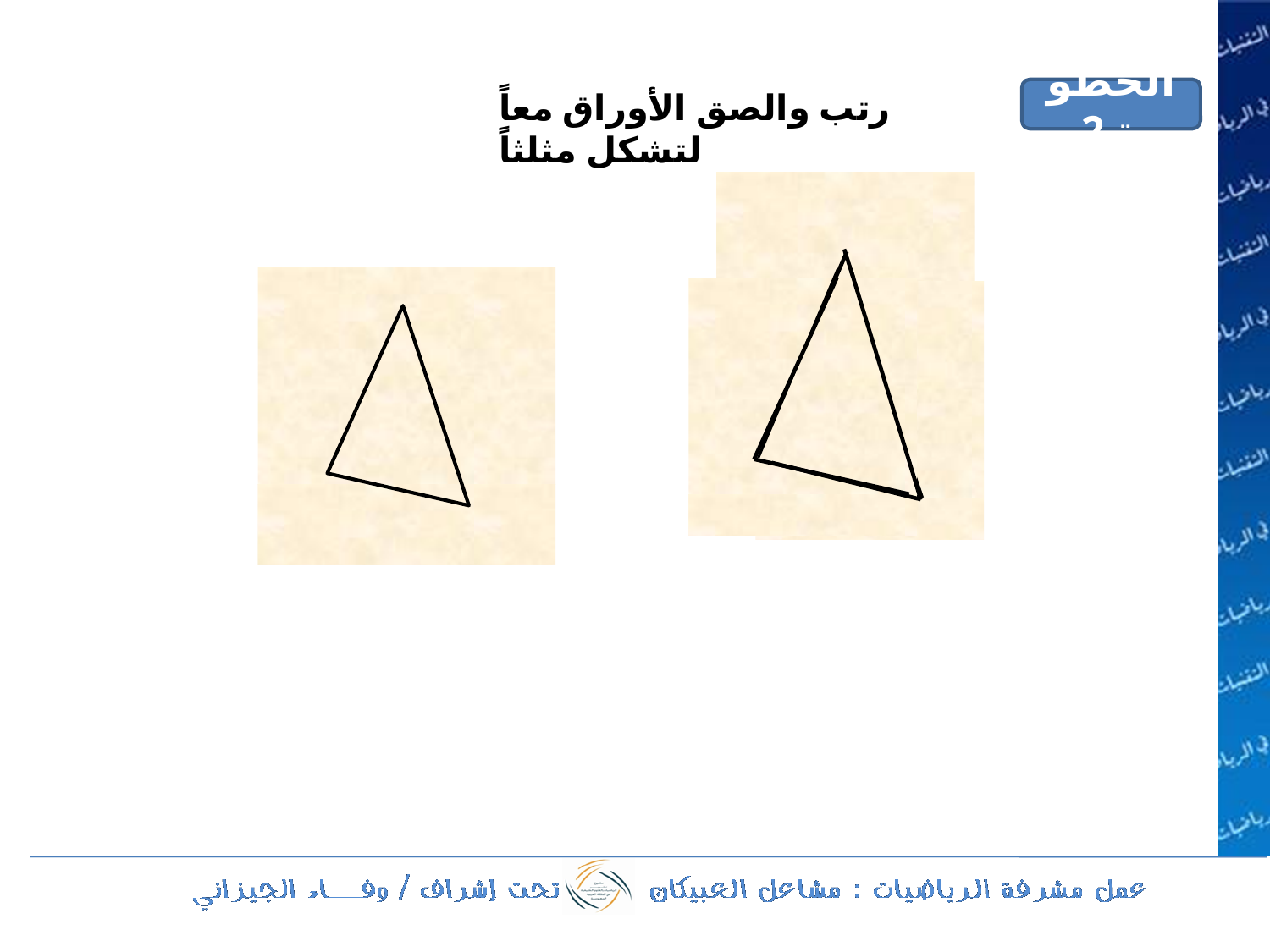

رتب والصق الأوراق معاً لتشكل مثلثاً
الخطوة 2